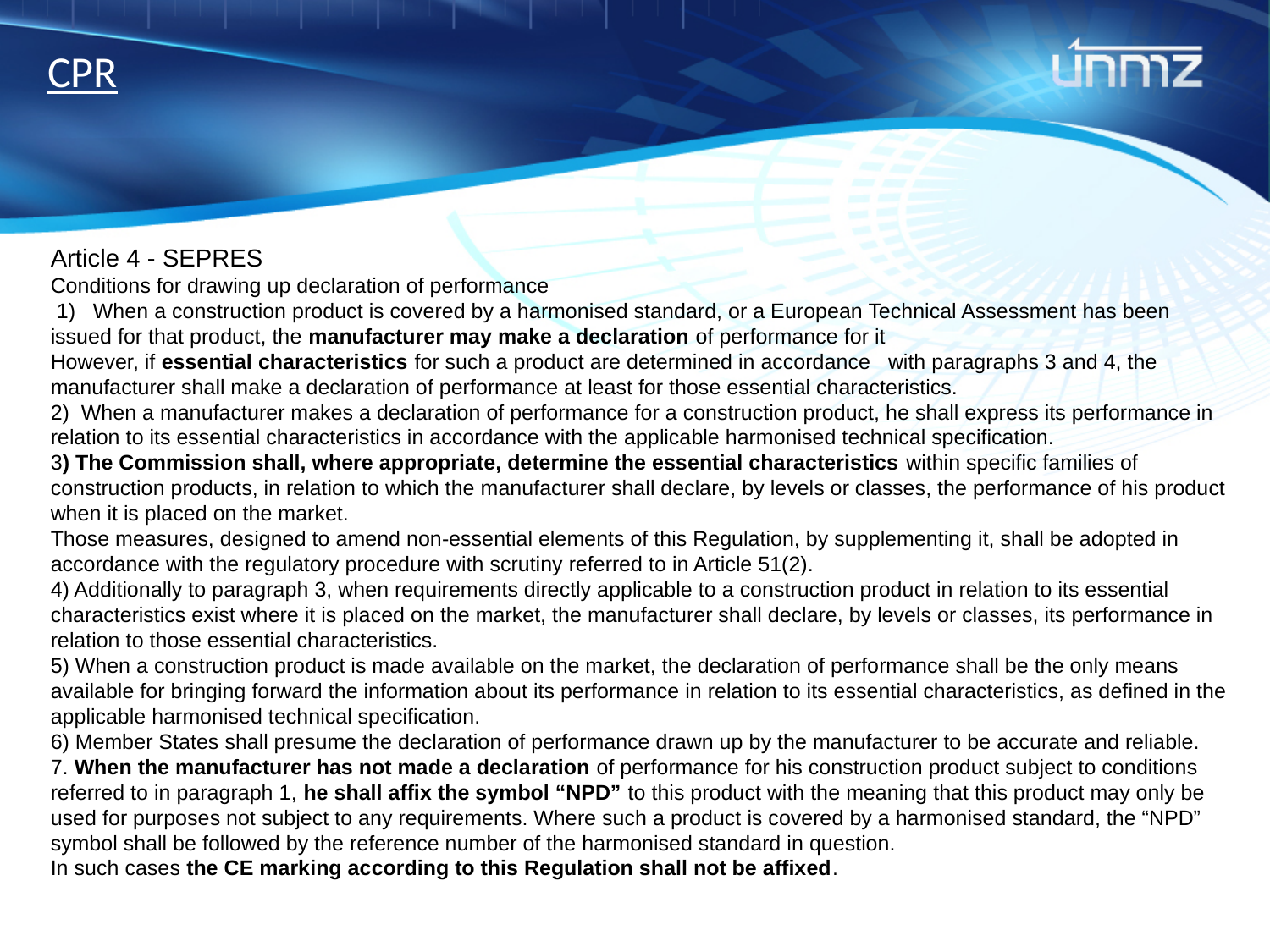

# CPR
Article 4 - SEPRES
Conditions for drawing up declaration of performance
 1)   When a construction product is covered by a harmonised standard, or a European Technical Assessment has been issued for that product, the manufacturer may make a declaration of performance for it
However, if essential characteristics for such a product are determined in accordance   with paragraphs 3 and 4, the manufacturer shall make a declaration of performance at least for those essential characteristics.
2)  When a manufacturer makes a declaration of performance for a construction product, he shall express its performance in relation to its essential characteristics in accordance with the applicable harmonised technical specification.
3) The Commission shall, where appropriate, determine the essential characteristics within specific families of construction products, in relation to which the manufacturer shall declare, by levels or classes, the performance of his product when it is placed on the market.
Those measures, designed to amend non-essential elements of this Regulation, by supplementing it, shall be adopted in accordance with the regulatory procedure with scrutiny referred to in Article 51(2).
4) Additionally to paragraph 3, when requirements directly applicable to a construction product in relation to its essential characteristics exist where it is placed on the market, the manufacturer shall declare, by levels or classes, its performance in relation to those essential characteristics.
5) When a construction product is made available on the market, the declaration of performance shall be the only means available for bringing forward the information about its performance in relation to its essential characteristics, as defined in the applicable harmonised technical specification.
6) Member States shall presume the declaration of performance drawn up by the manufacturer to be accurate and reliable.
7. When the manufacturer has not made a declaration of performance for his construction product subject to conditions referred to in paragraph 1, he shall affix the symbol “NPD” to this product with the meaning that this product may only be used for purposes not subject to any requirements. Where such a product is covered by a harmonised standard, the “NPD” symbol shall be followed by the reference number of the harmonised standard in question.
In such cases the CE marking according to this Regulation shall not be affixed.